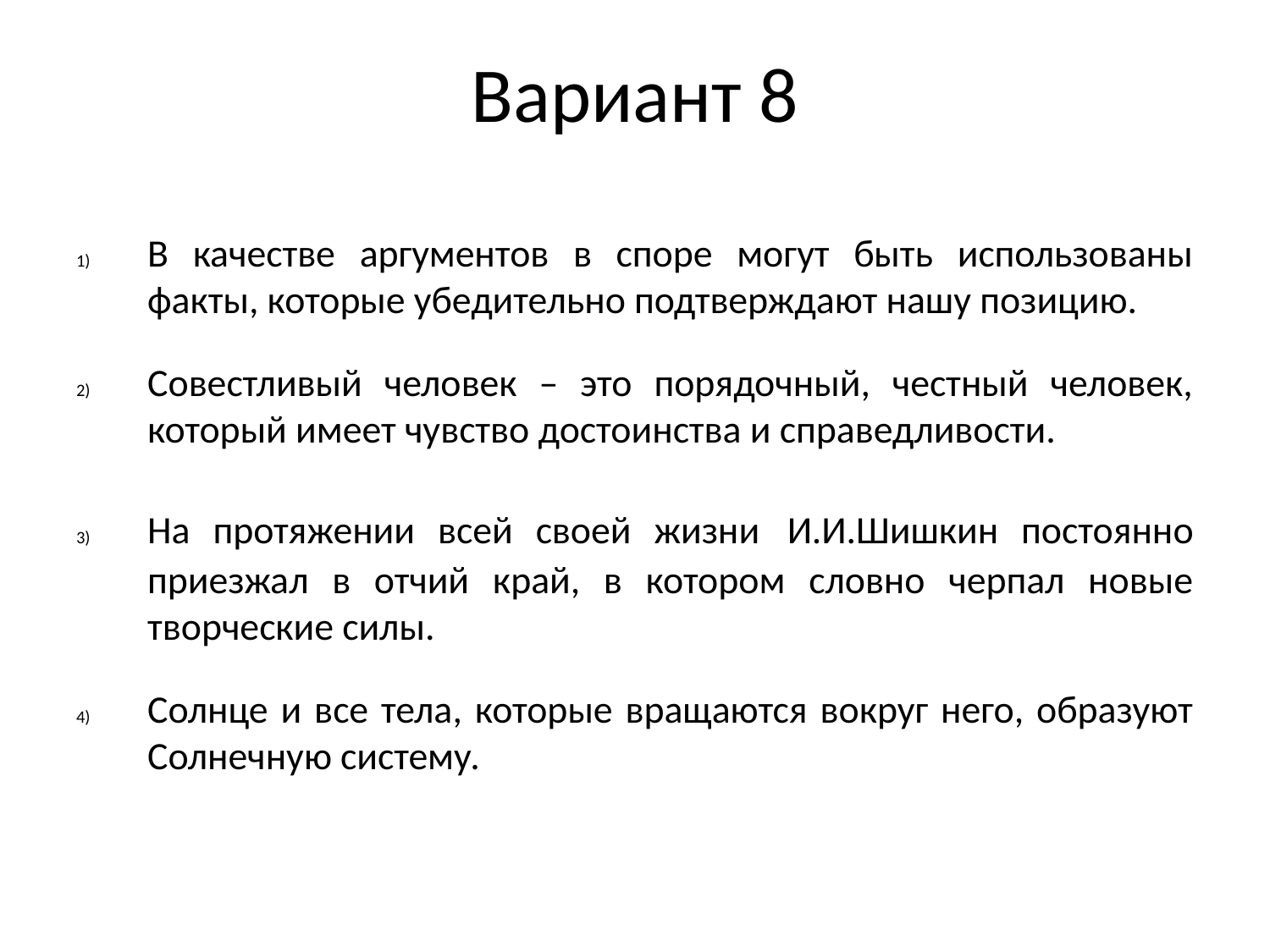

# Вариант 8
В качестве аргументов в споре могут быть использованы факты, которые убедительно подтверждают нашу позицию.
Совестливый человек – это порядочный, честный человек, который имеет чувство достоинства и справедливости.
На протяжении всей своей жизни И.И.Шишкин постоянно приезжал в отчий край, в котором словно черпал новые творческие силы.
Солнце и все тела, которые вращаются вокруг него, образуют Солнечную систему.